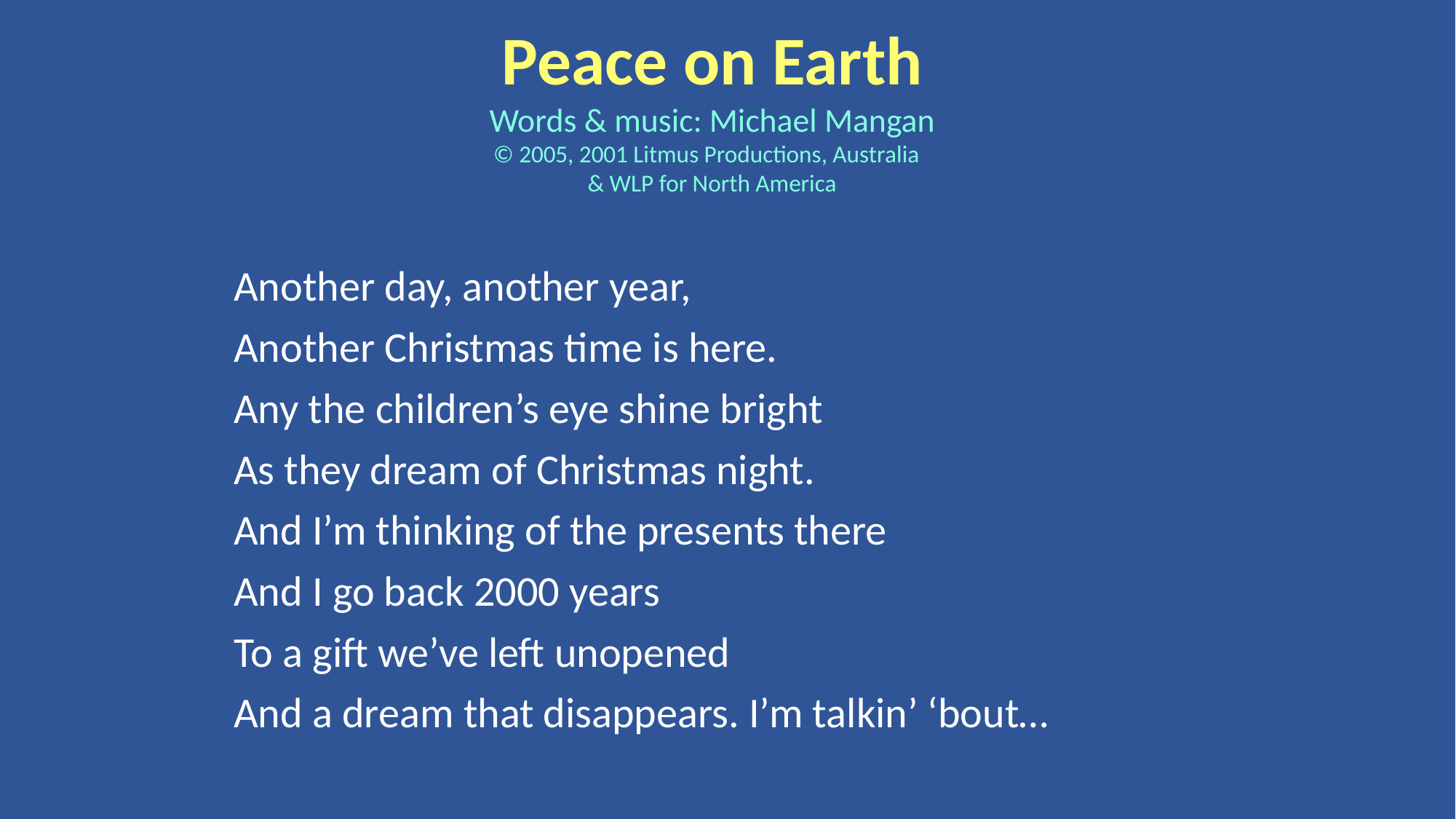

Peace on Earth
Words & music: Michael Mangan
© 2005, 2001 Litmus Productions, Australia
& WLP for North America
Another day, another year,
Another Christmas time is here.
Any the children’s eye shine bright
As they dream of Christmas night.
And I’m thinking of the presents there
And I go back 2000 years
To a gift we’ve left unopened
And a dream that disappears. I’m talkin’ ‘bout…